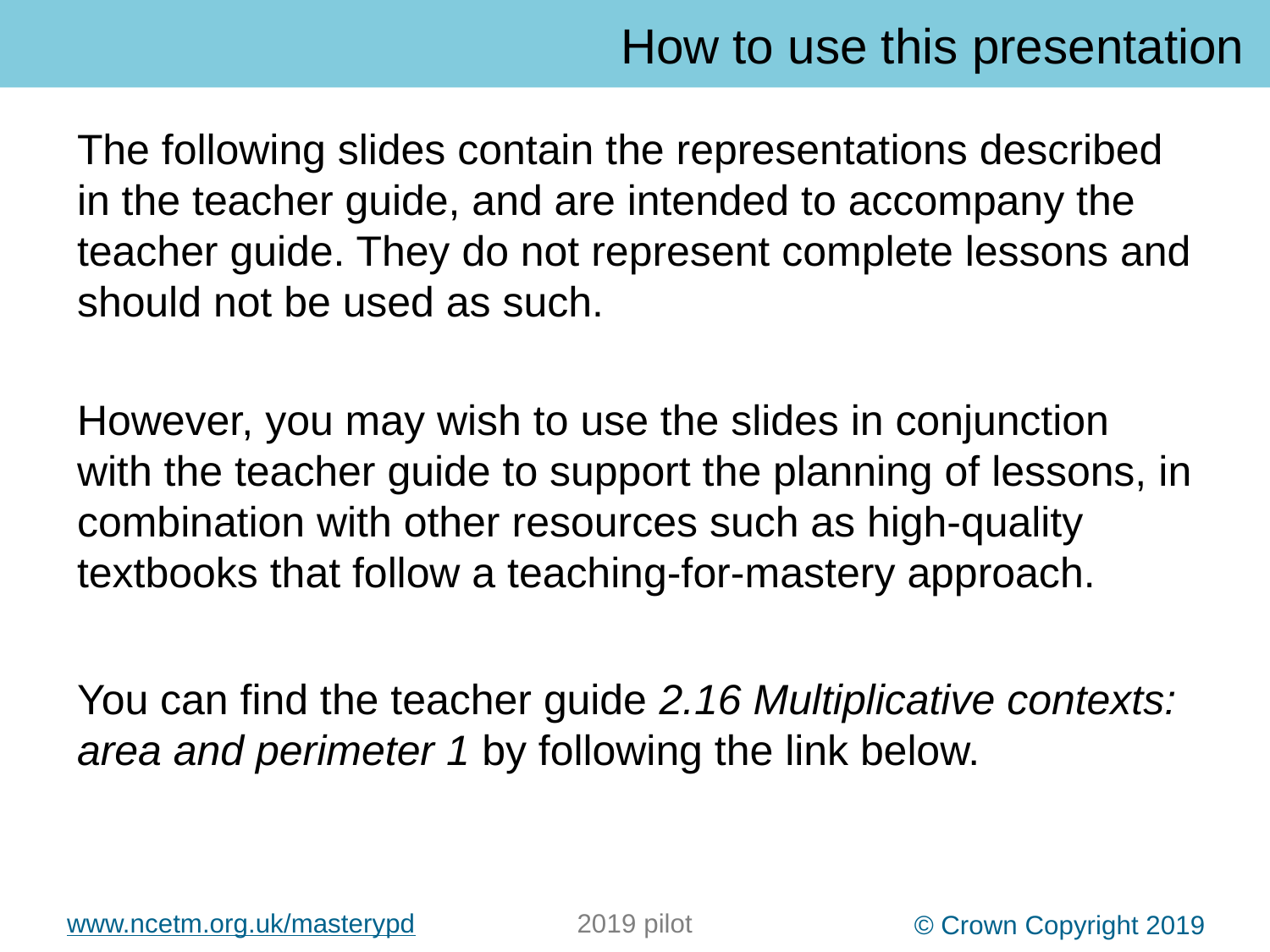

How to use this presentation
You can find the teacher guide 2.16 Multiplicative contexts:
area and perimeter 1 by following the link below.